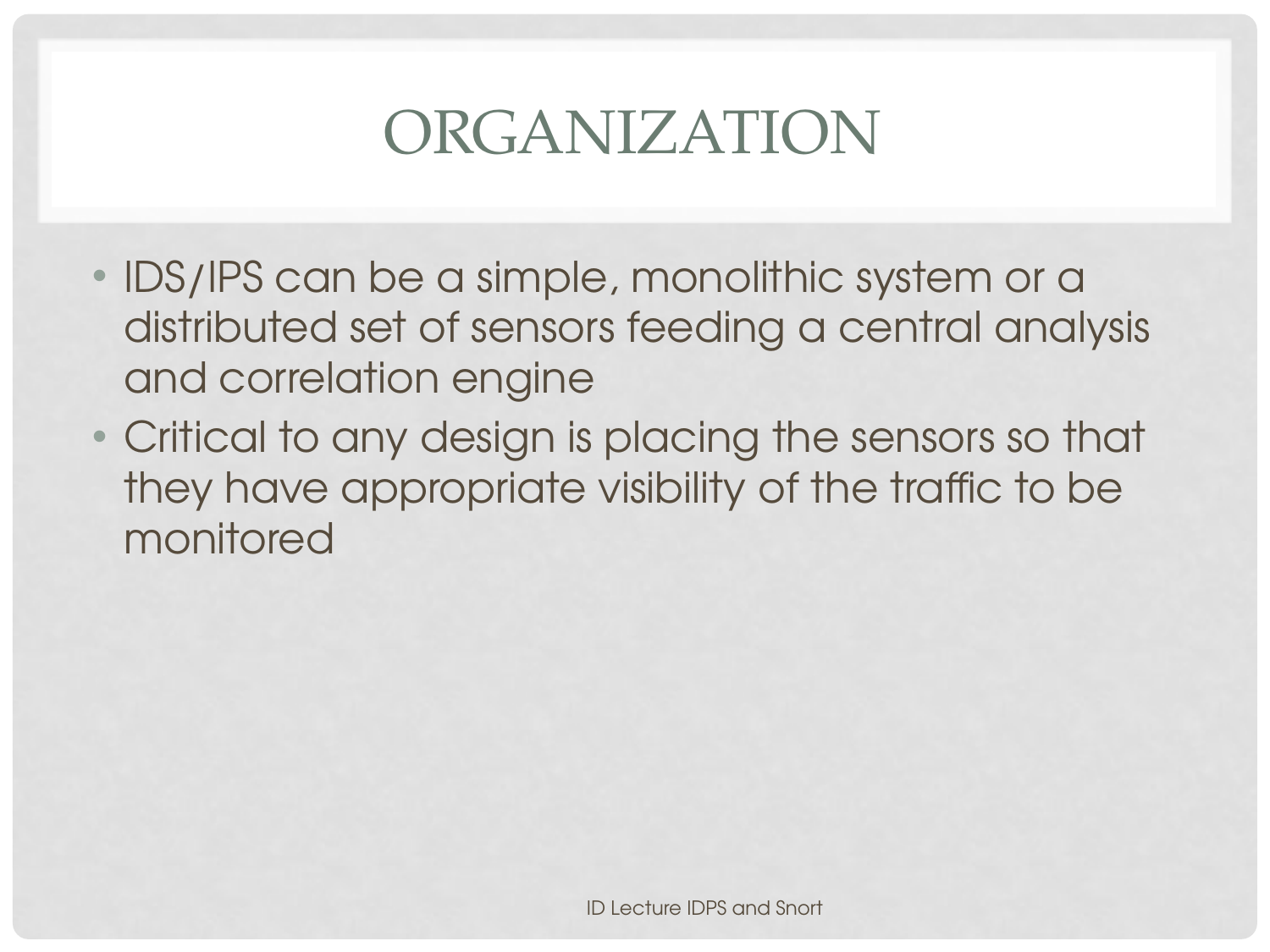

# Organization
IDS/IPS can be a simple, monolithic system or a distributed set of sensors feeding a central analysis and correlation engine
Critical to any design is placing the sensors so that they have appropriate visibility of the traffic to be monitored
ID Lecture IDPS and Snort